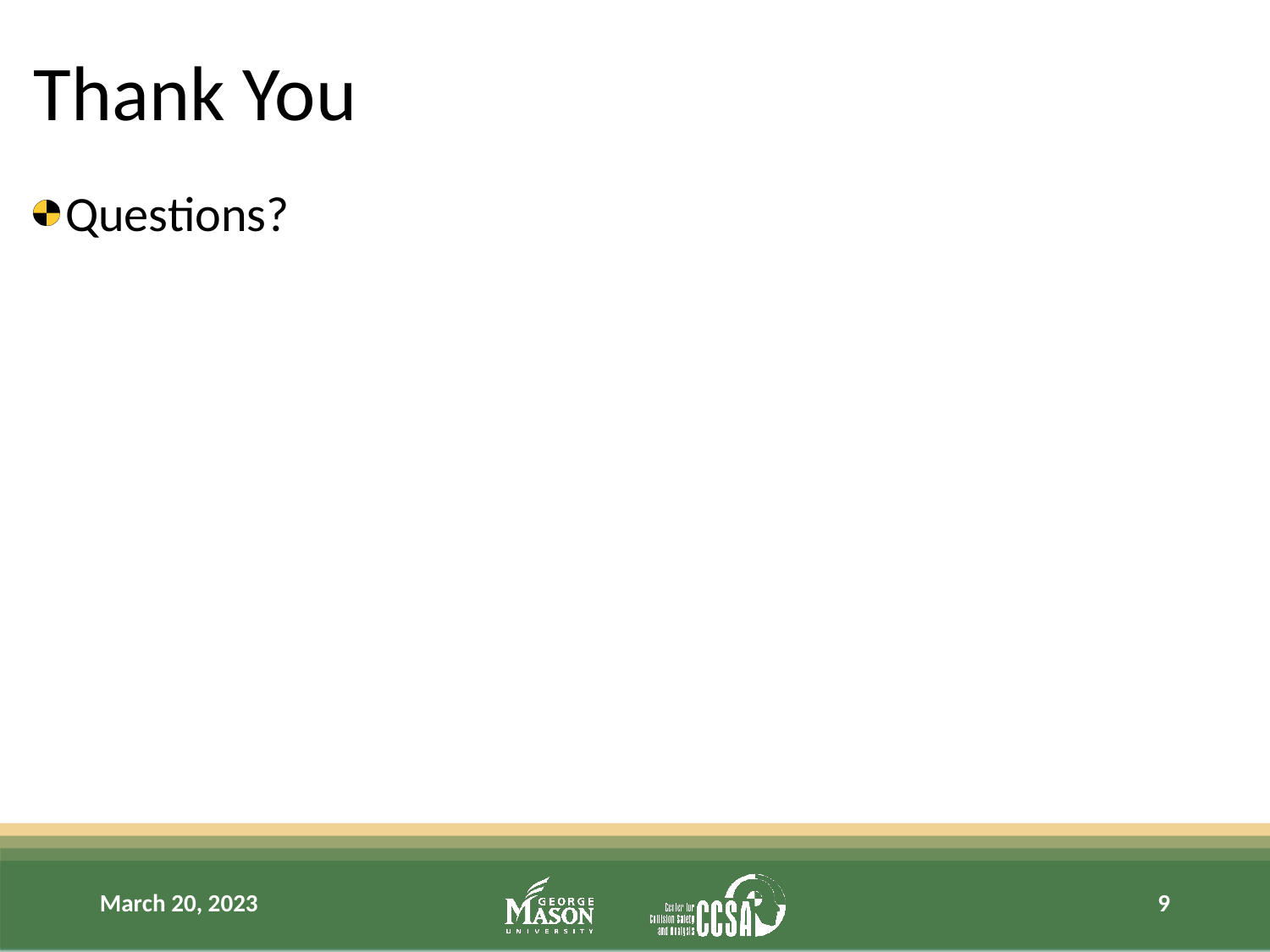

# Thank You
Questions?
March 20, 2023
9